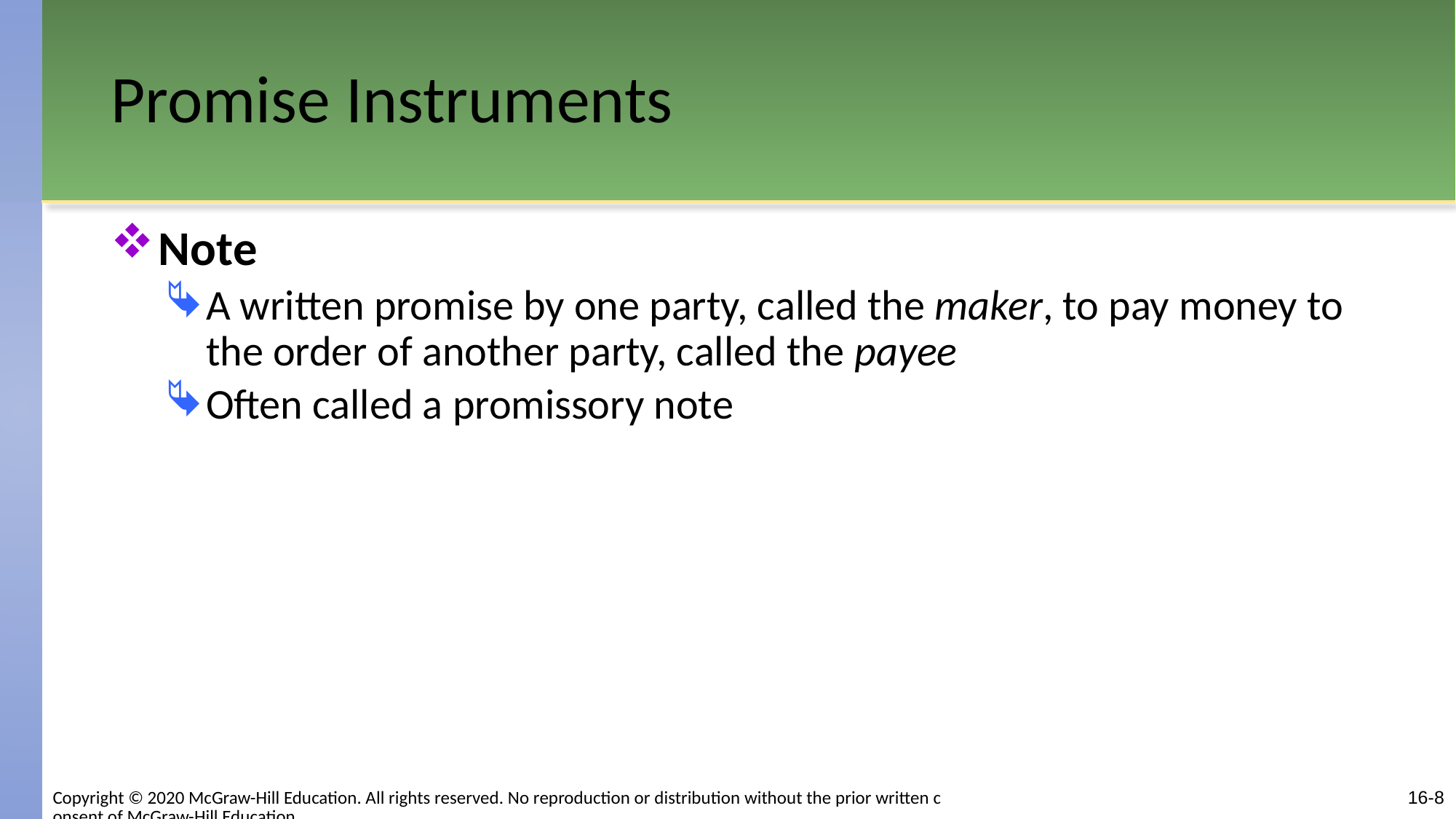

# Promise Instruments
Note
A written promise by one party, called the maker, to pay money to the order of another party, called the payee
Often called a promissory note

Copyright © 2020 McGraw-Hill Education. All rights reserved. No reproduction or distribution without the prior written consent of McGraw-Hill Education.
16-8